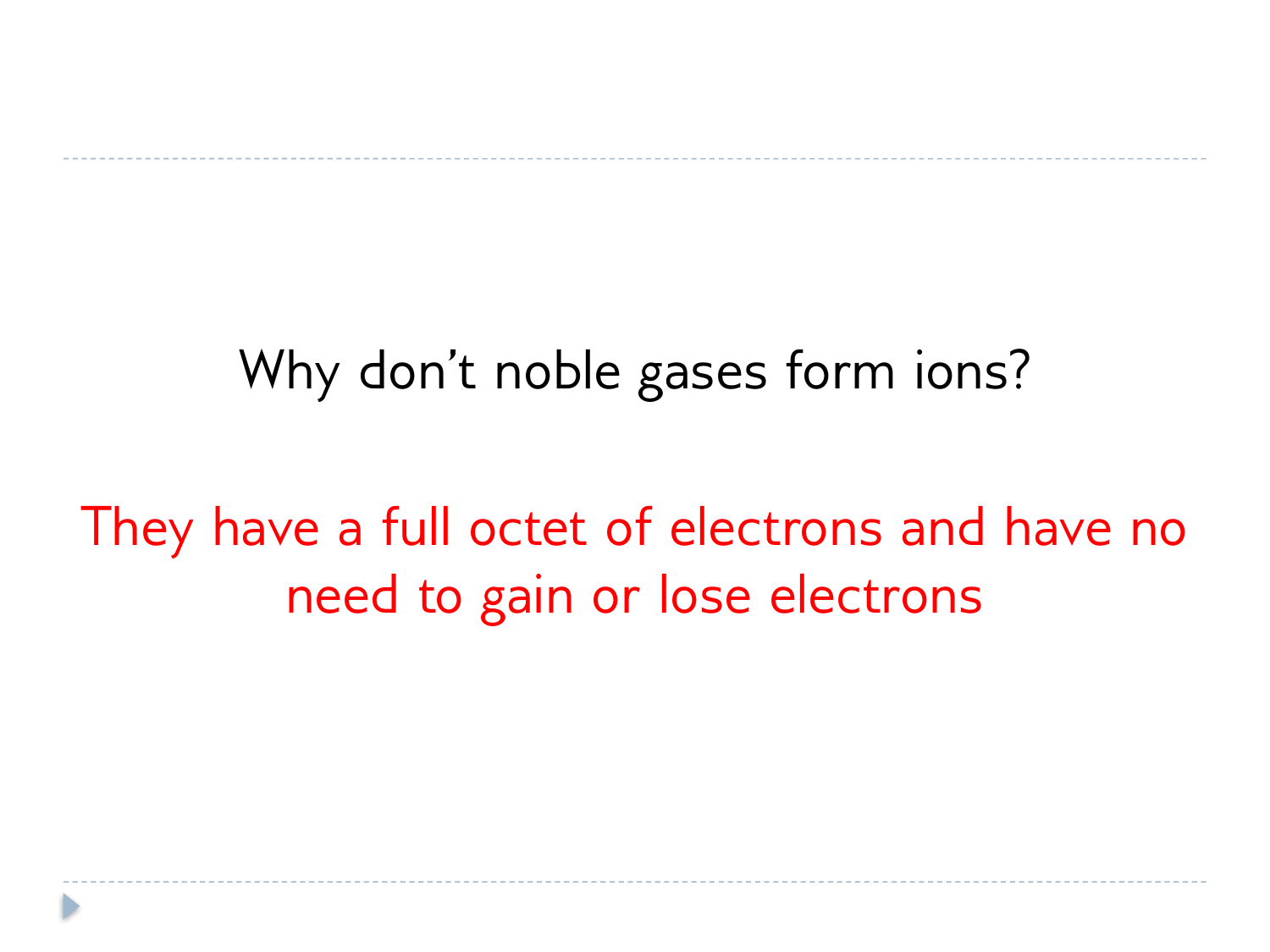

Why don’t noble gases form ions?

They have a full octet of electrons and have no need to gain or lose electrons